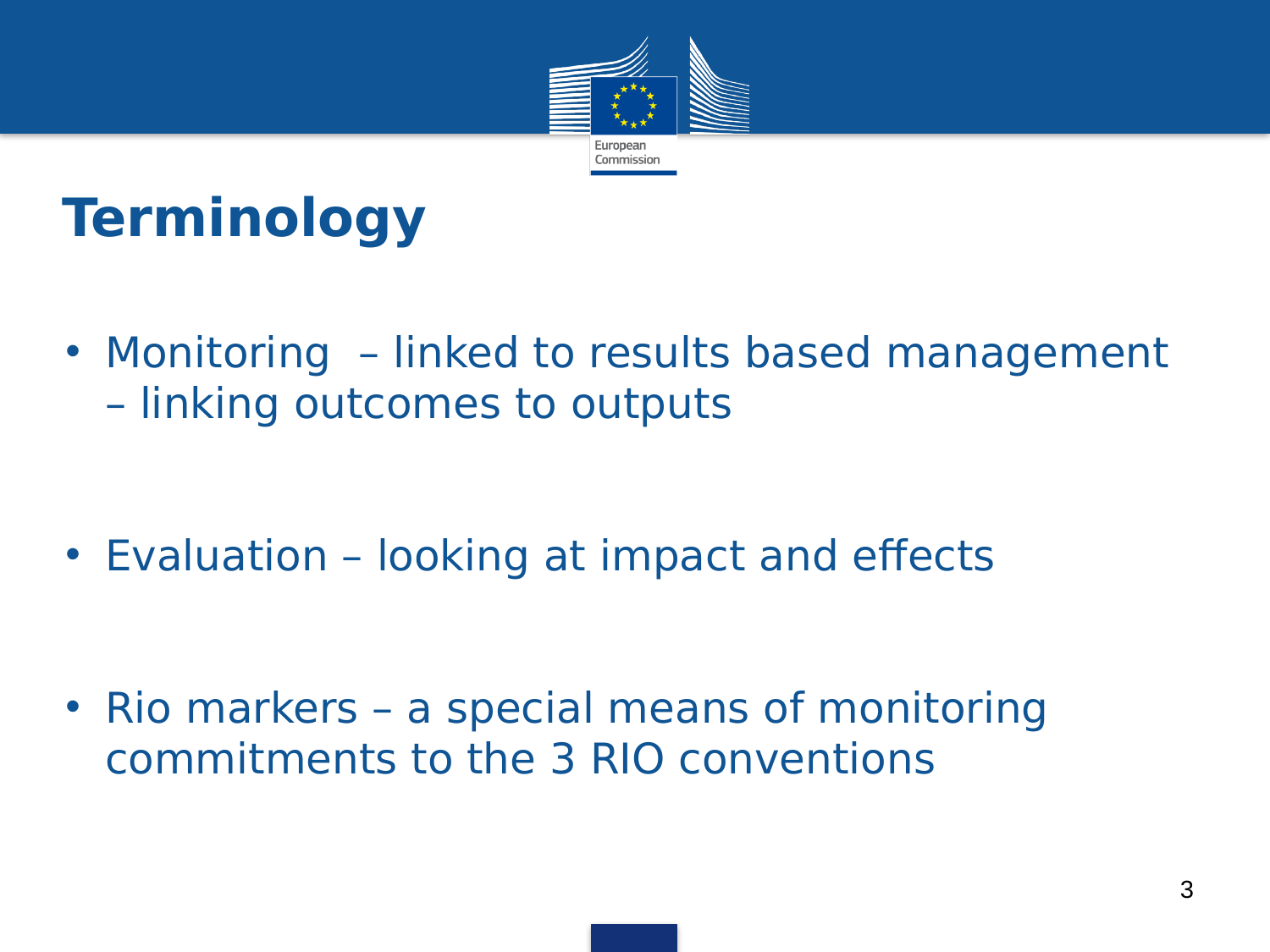

# Terminology
Monitoring  – linked to results based management – linking outcomes to outputs

Evaluation – looking at impact and effects

Rio markers – a special means of monitoring commitments to the 3 RIO conventions
3